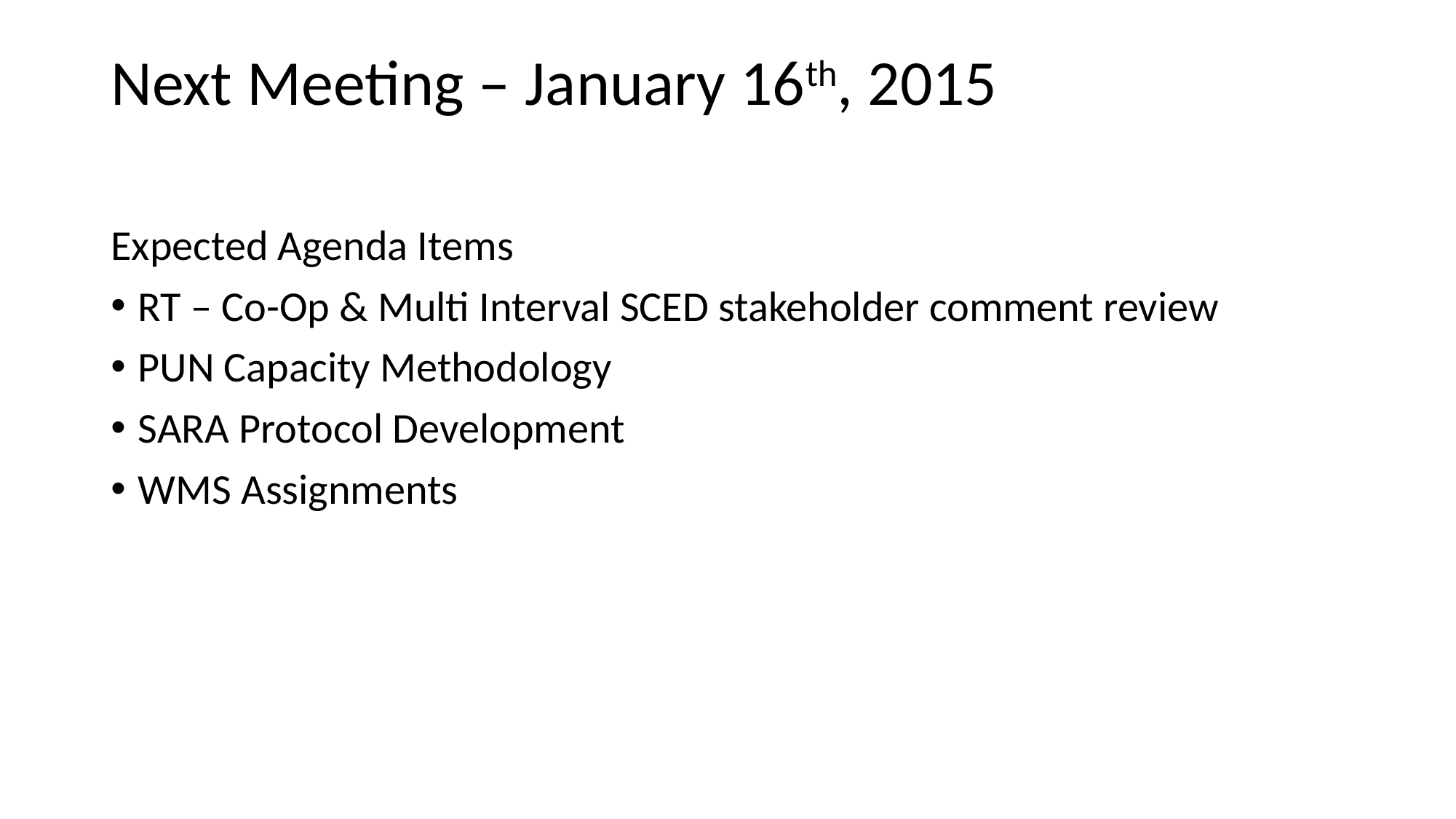

# Next Meeting – January 16th, 2015
Expected Agenda Items
RT – Co-Op & Multi Interval SCED stakeholder comment review
PUN Capacity Methodology
SARA Protocol Development
WMS Assignments